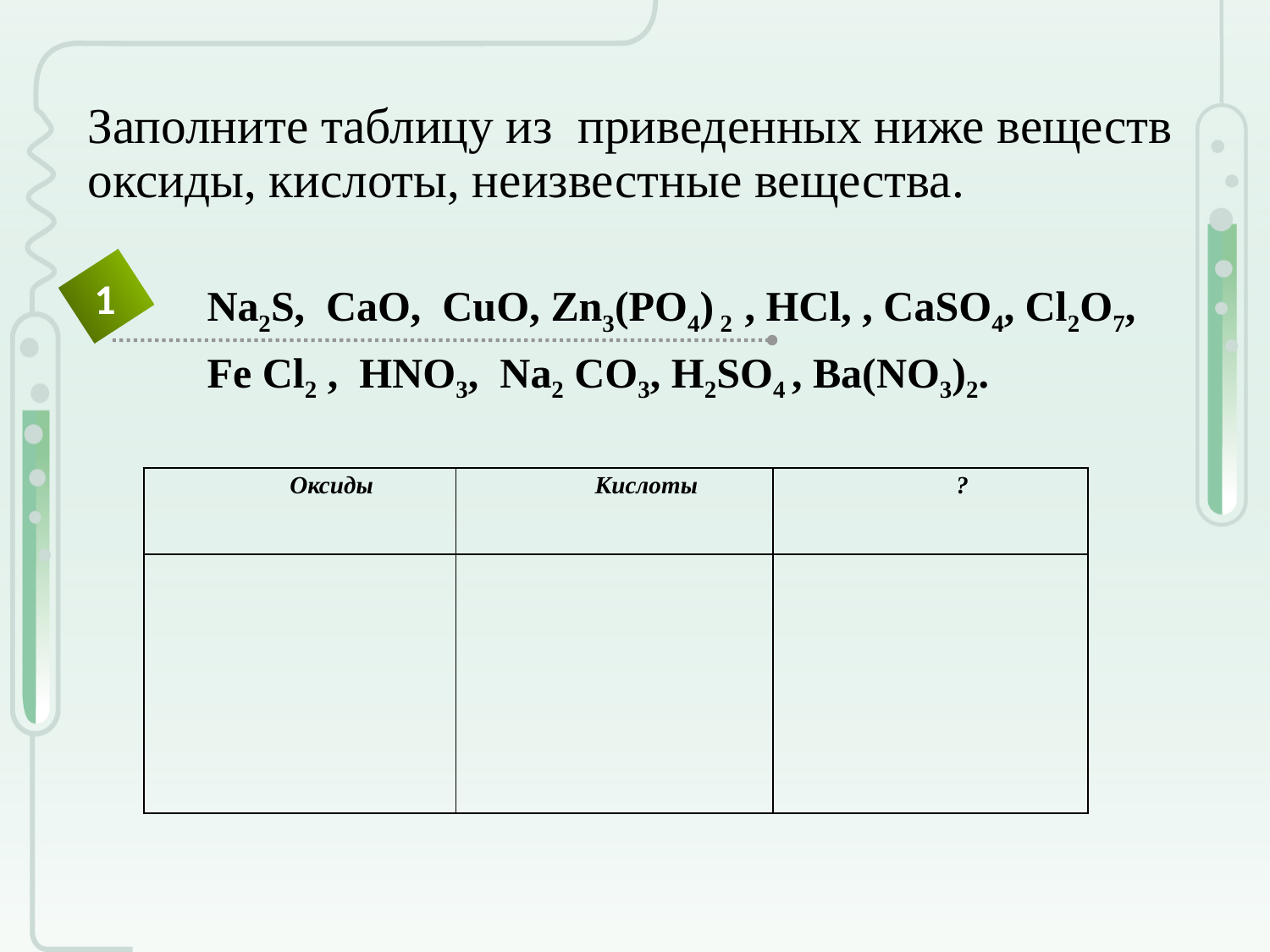

# Заполните таблицу из  приведенных ниже веществ оксиды, кислоты, неизвестные вещества.

Nа2S,  СаО,  СuО, Zn3(РО4) 2  , НСl, , СаSО4, Сl2О7, Fе Сl2 ,  НNО3,  Nа2 СО3, Н2SО4 , Ва(NО3)2.
1

| Оксиды | Кислоты | ? |
| --- | --- | --- |
|  |  |  |